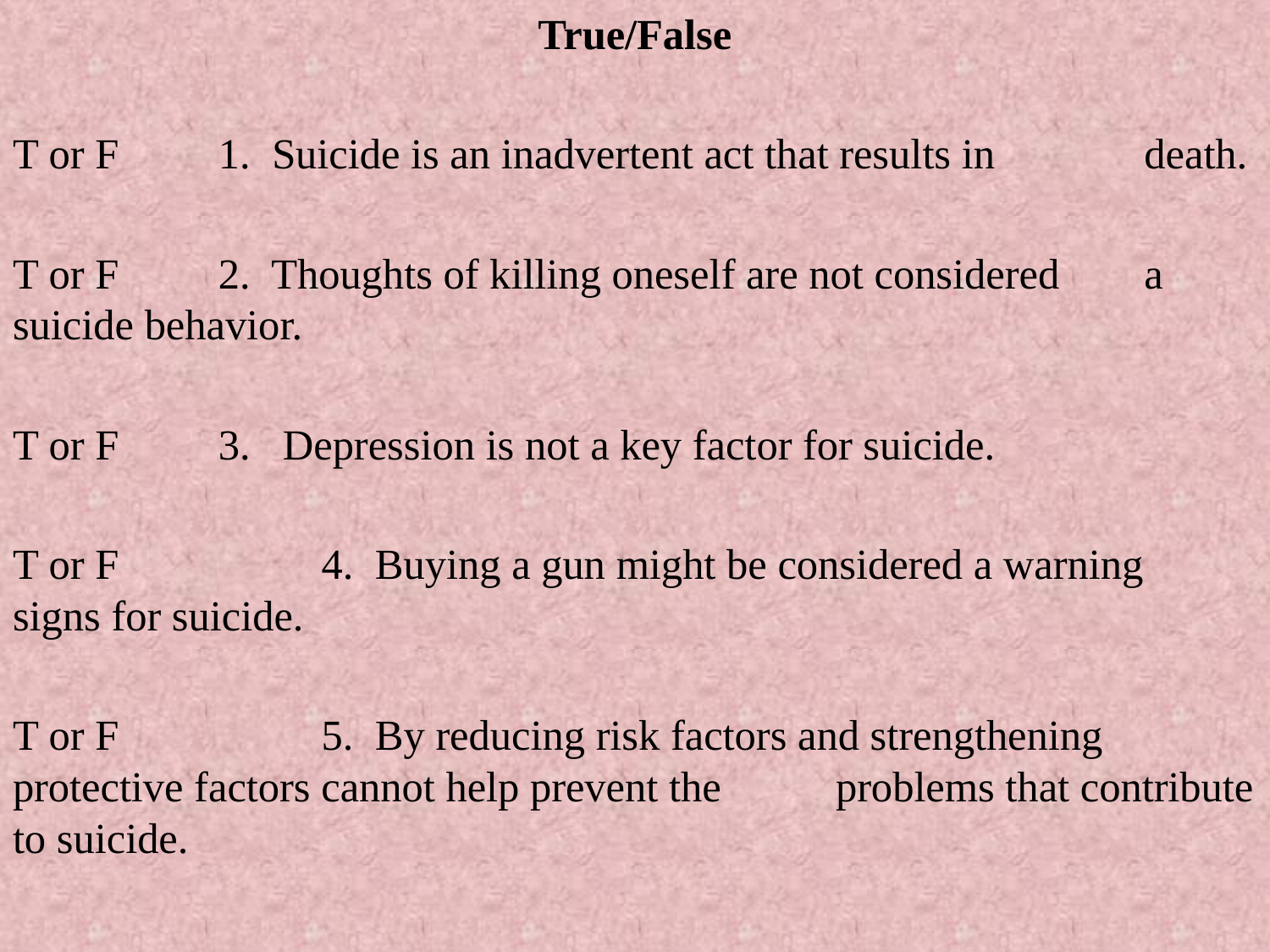

True/False

T or F 	1.  Suicide is an inadvertent act that results in 		death.

T or F 	2.  Thoughts of killing oneself are not considered 		a suicide behavior.

T or F 	3.   Depression is not a key factor for suicide.

T or F	 	4.  Buying a gun might be considered a warning 		signs for suicide.

T or F	 	5.  By reducing risk factors and strengthening 		protective factors cannot help prevent the 			problems that contribute to suicide.